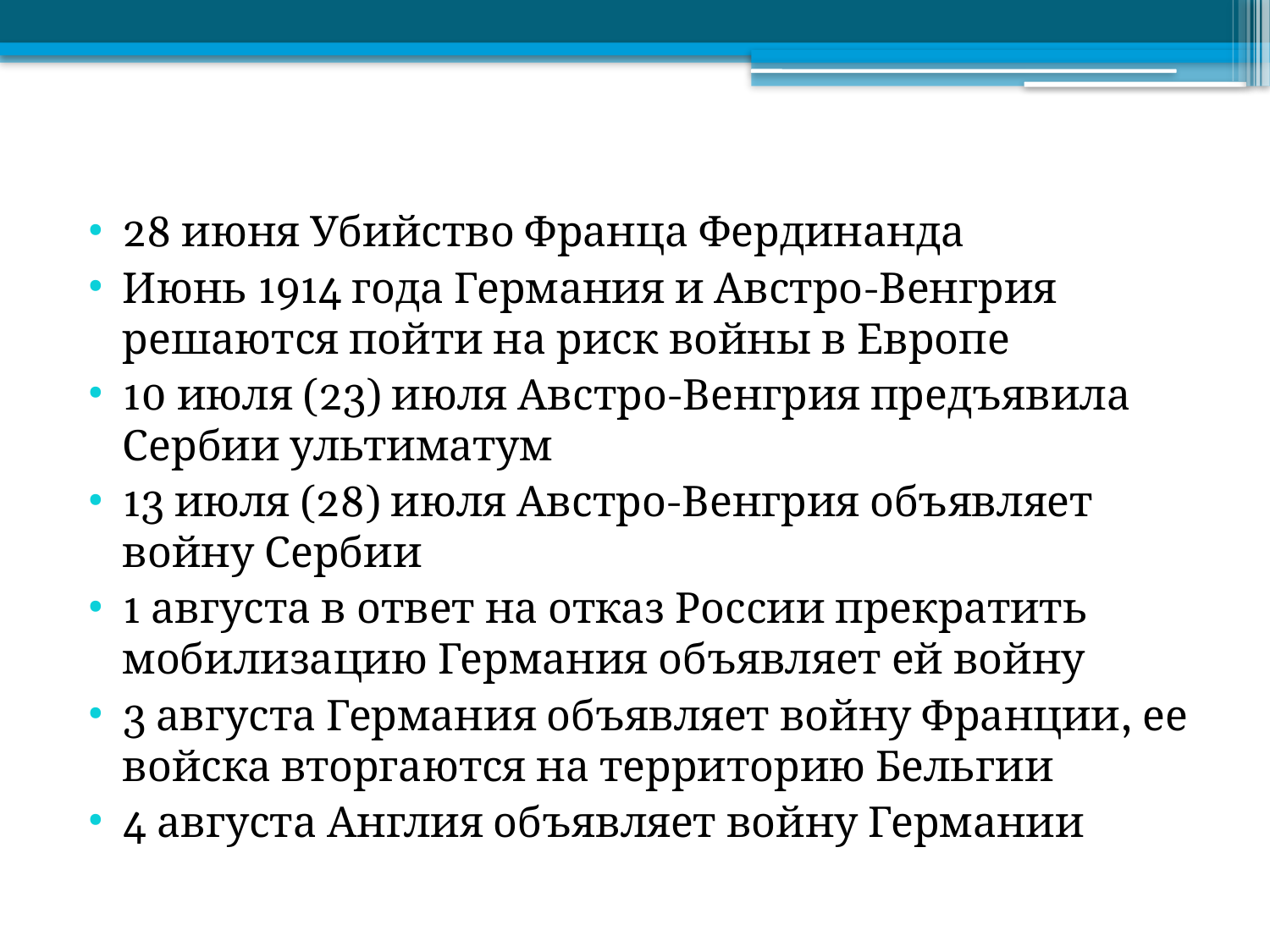

#
28 июня Убийство Франца Фердинанда
Июнь 1914 года Германия и Австро-Венгрия решаются пойти на риск войны в Европе
10 июля (23) июля Австро-Венгрия предъявила Сербии ультиматум
13 июля (28) июля Австро-Венгрия объявляет войну Сербии
1 августа в ответ на отказ России прекратить мобилизацию Германия объявляет ей войну
3 августа Германия объявляет войну Франции, ее войска вторгаются на территорию Бельгии
4 августа Англия объявляет войну Германии